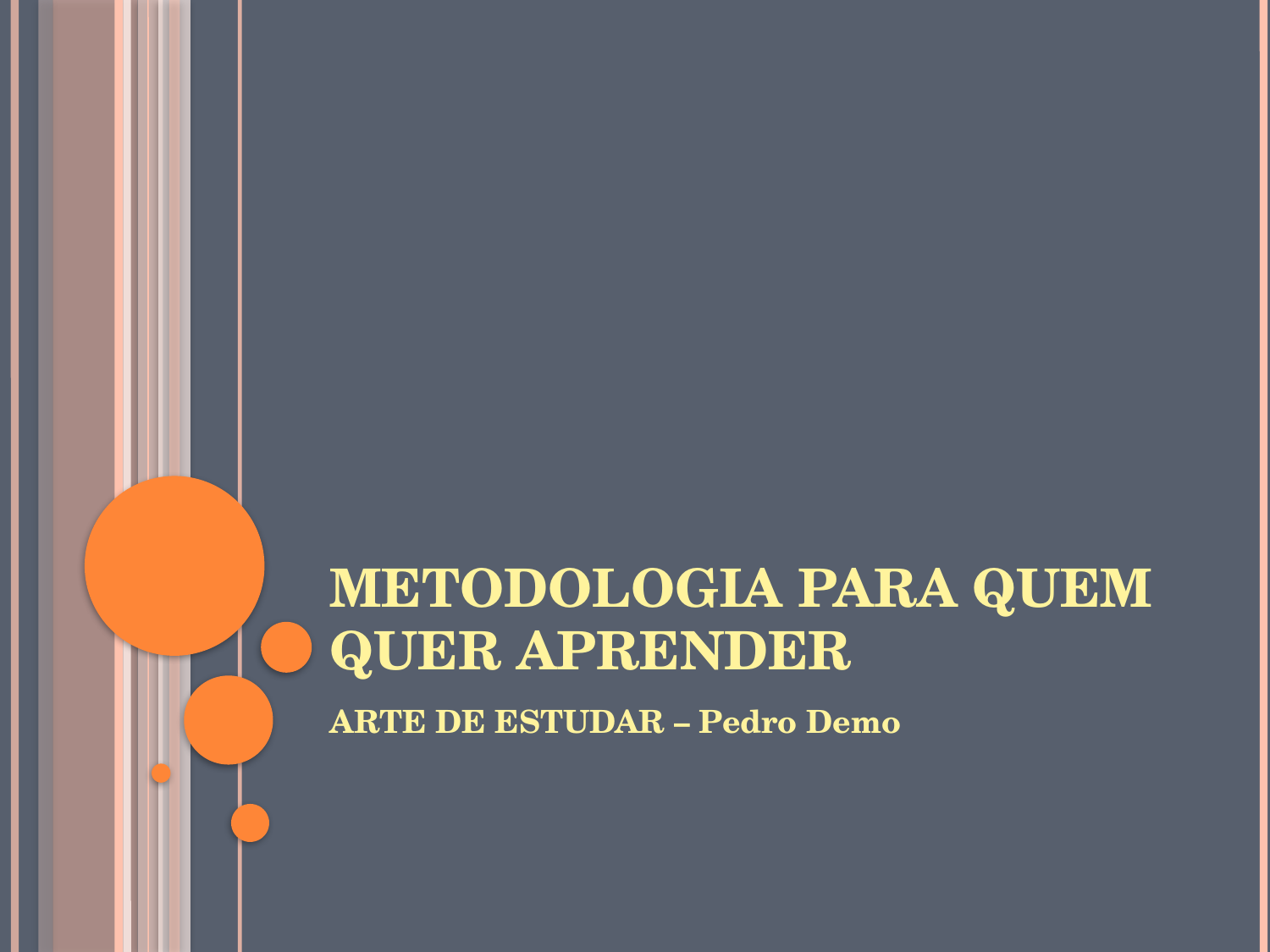

# Metodologia para quem quer aprender
ARTE DE ESTUDAR – Pedro Demo